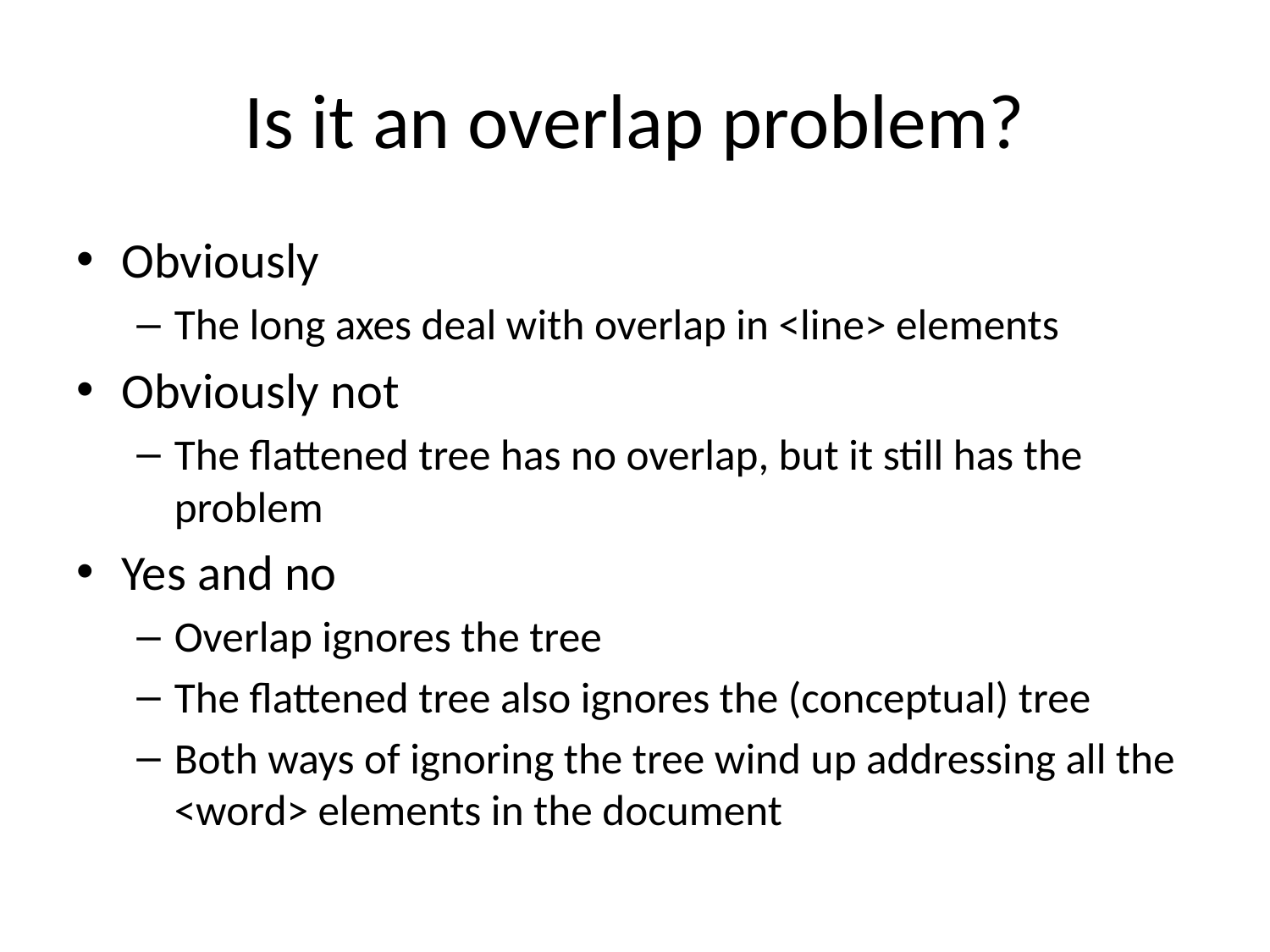

# Is it an overlap problem?
Obviously
The long axes deal with overlap in <line> elements
Obviously not
The flattened tree has no overlap, but it still has the problem
Yes and no
Overlap ignores the tree
The flattened tree also ignores the (conceptual) tree
Both ways of ignoring the tree wind up addressing all the <word> elements in the document